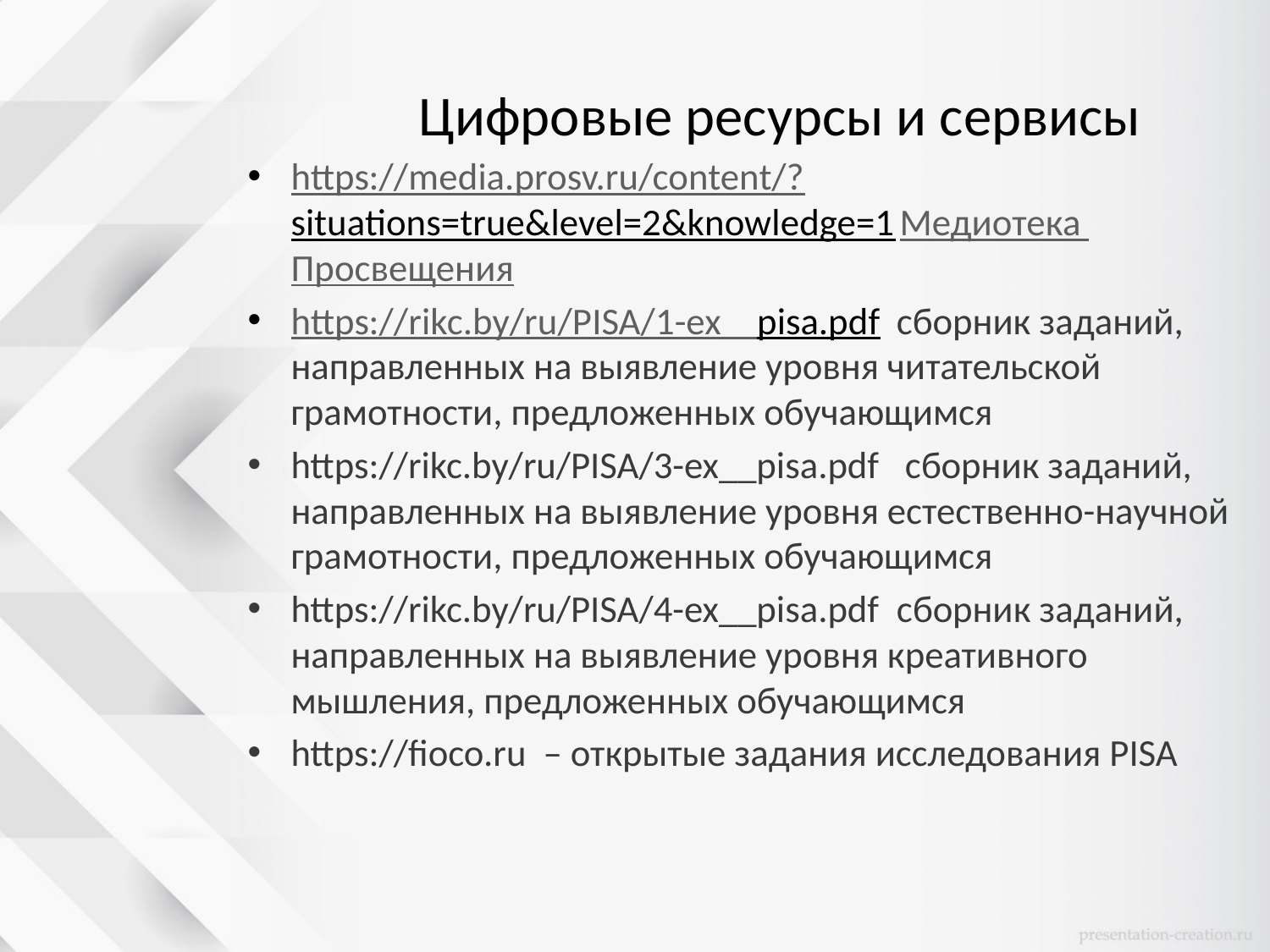

# Цифровые ресурсы и сервисы
https://media.prosv.ru/content/?situations=true&level=2&knowledge=1 Медиотека Просвещения
https://rikc.by/ru/PISA/1-ex__pisa.pdf  сборник заданий, направленных на выявление уровня читательской грамотности, предложенных обучающимся
https://rikc.by/ru/PISA/3-ex__pisa.pdf   сборник заданий, направленных на выявление уровня естественно-научной грамотности, предложенных обучающимся
https://rikc.by/ru/PISA/4-ex__pisa.pdf  сборник заданий, направленных на выявление уровня креативного мышления, предложенных обучающимся
https://fioco.ru  – открытые задания исследования PISA